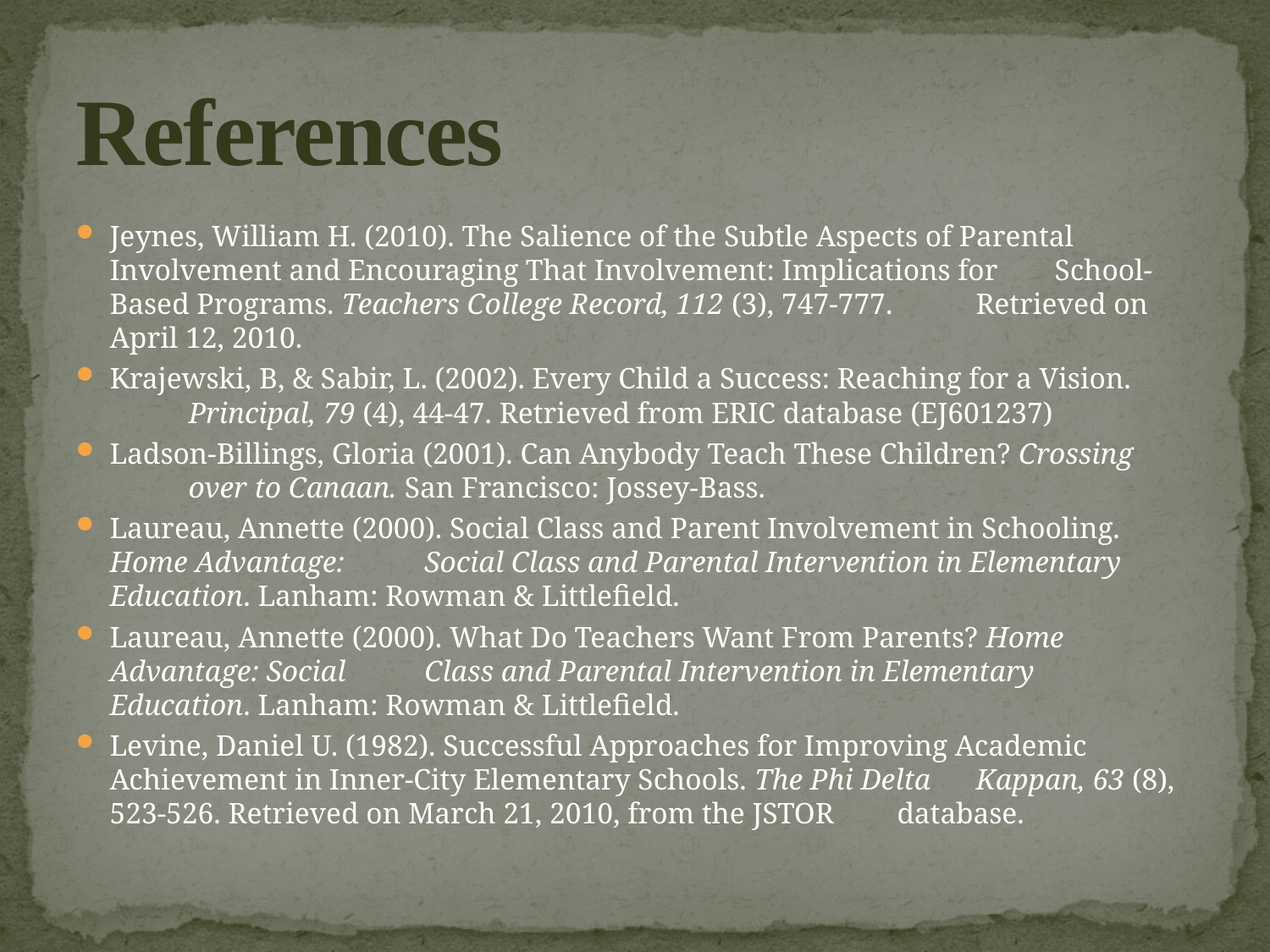

# References
Jeynes, William H. (2010). The Salience of the Subtle Aspects of Parental 	Involvement and Encouraging That Involvement: Implications for 	School-Based Programs. Teachers College Record, 112 (3), 747-777. 	Retrieved on April 12, 2010.
Krajewski, B, & Sabir, L. (2002). Every Child a Success: Reaching for a Vision. 	Principal, 79 (4), 44-47. Retrieved from ERIC database (EJ601237)
Ladson-Billings, Gloria (2001). Can Anybody Teach These Children? Crossing 	over to Canaan. San Francisco: Jossey-Bass.
Laureau, Annette (2000). Social Class and Parent Involvement in Schooling. 	Home Advantage: 	Social Class and Parental Intervention in Elementary 	Education. Lanham: Rowman & Littlefield.
Laureau, Annette (2000). What Do Teachers Want From Parents? Home 	Advantage: Social 	Class and Parental Intervention in Elementary 	Education. Lanham: Rowman & Littlefield.
Levine, Daniel U. (1982). Successful Approaches for Improving Academic 	Achievement in Inner-City Elementary Schools. The Phi Delta 	Kappan, 63 (8), 523-526. Retrieved on March 21, 2010, from the JSTOR 	database.